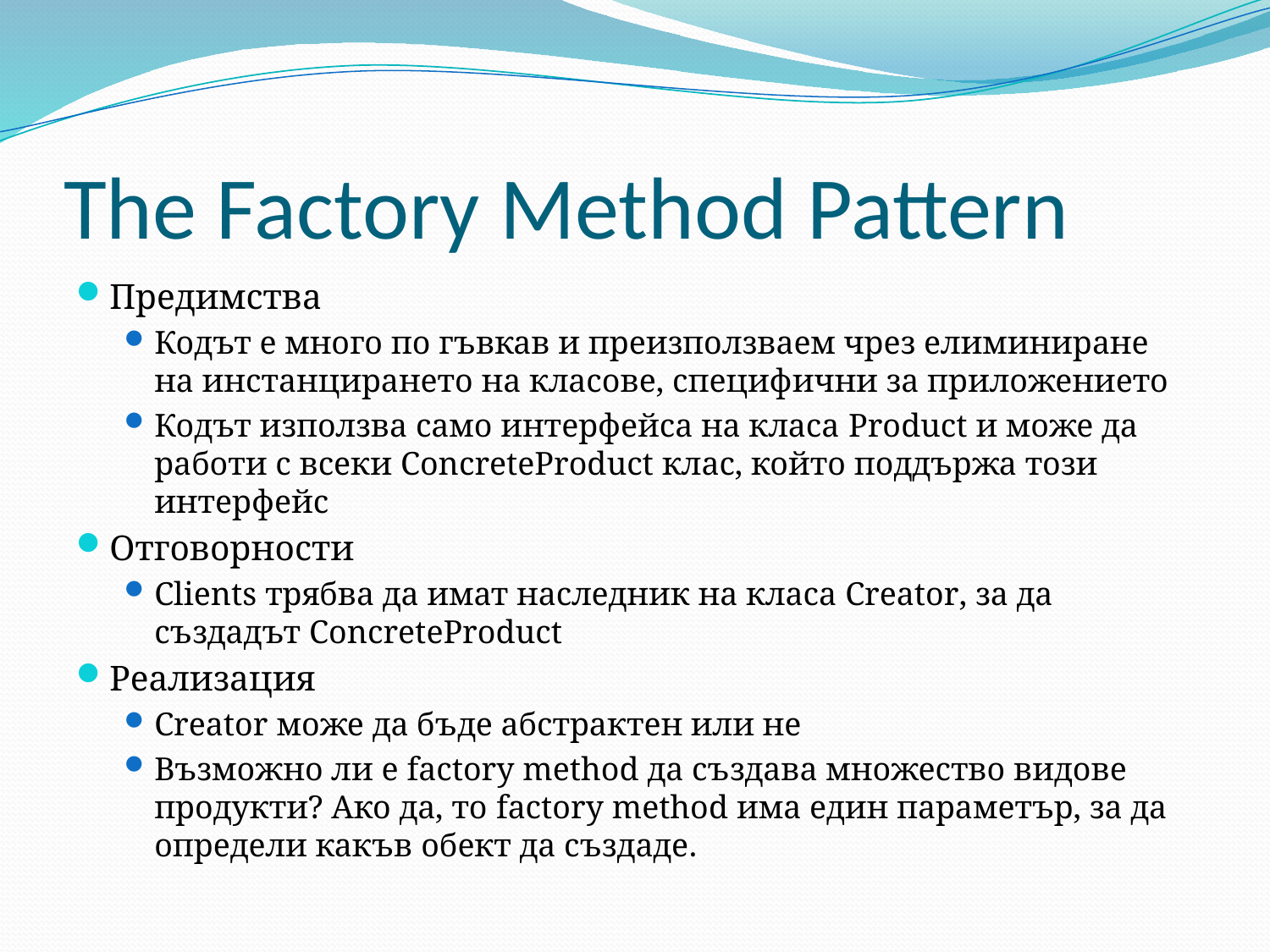

# The Factory Method Pattern
Предимства
Кодът е много по гъвкав и преизползваем чрез елиминиране на инстанцирането на класове, специфични за приложението
Кодът използва само интерфейса на класа Product и може да работи с всеки ConcreteProduct клас, който поддържа този интерфейс
Отговорности
Clients трябва да имат наследник на класа Creator, за да създадът ConcreteProduct
Реализация
Creator може да бъде абстрактен или не
Възможно ли е factory method да създава множество видове продукти? Ако да, то factory method има един параметър, за да определи какъв обект да създаде.